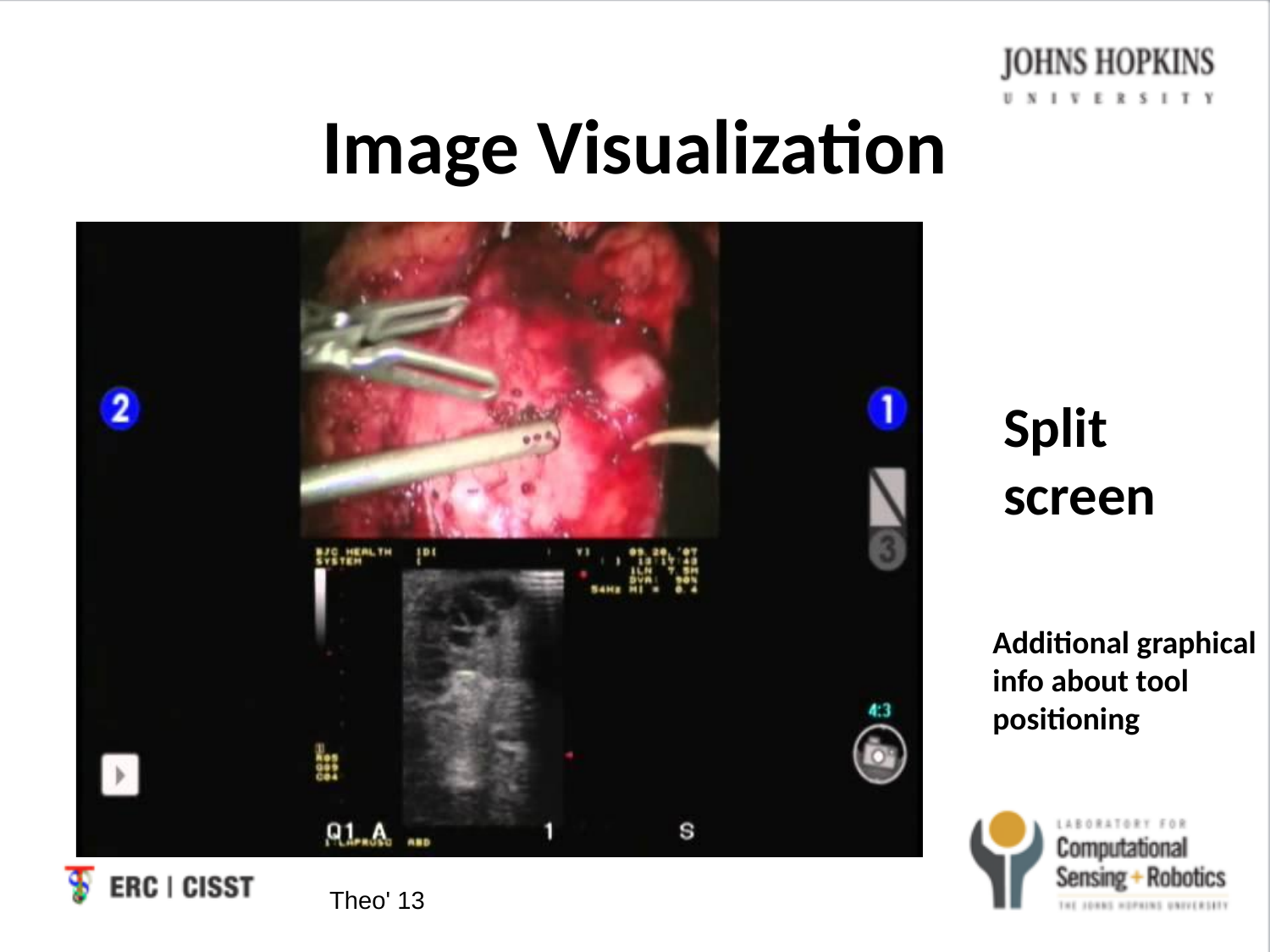

# Image Visualization

Split screen
Additional graphical info about tool positioning
Theo' 13